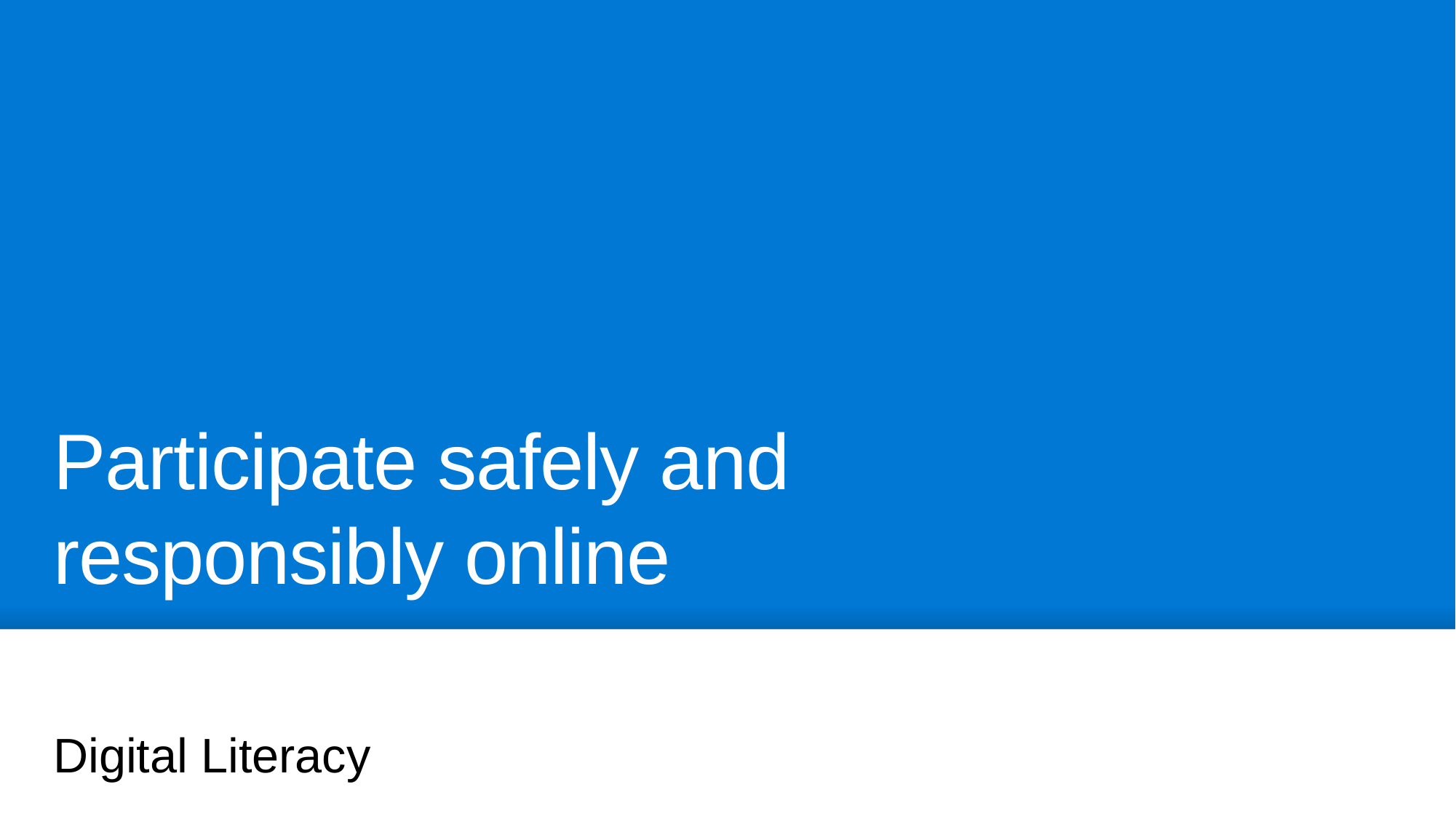

# Participate safely and responsibly online
Digital Literacy